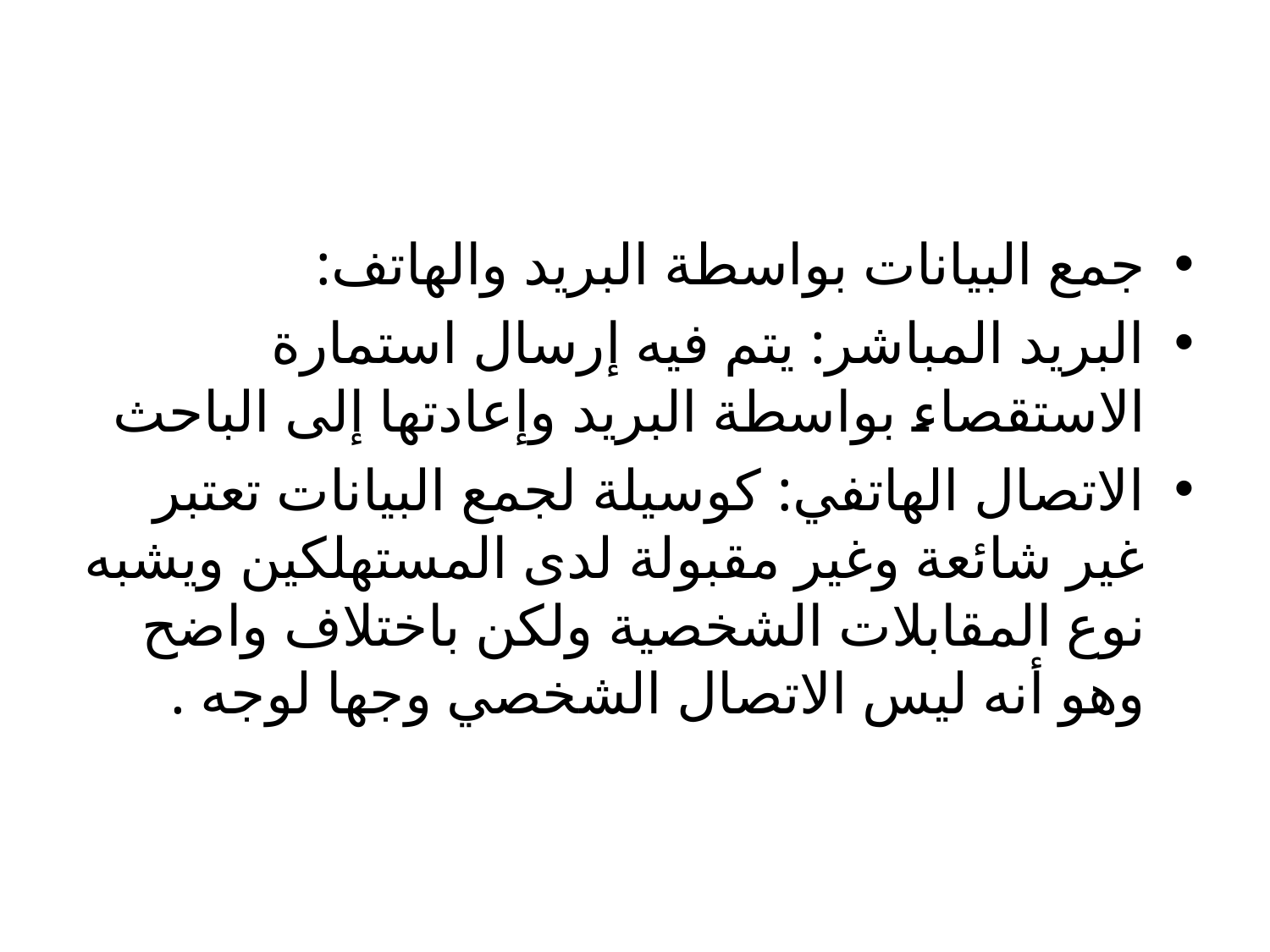

#
جمع البيانات بواسطة البريد والهاتف:
البريد المباشر: يتم فيه إرسال استمارة الاستقصاء بواسطة البريد وإعادتها إلى الباحث
الاتصال الهاتفي: كوسيلة لجمع البيانات تعتبر غير شائعة وغير مقبولة لدى المستهلكين ويشبه نوع المقابلات الشخصية ولكن باختلاف واضح وهو أنه ليس الاتصال الشخصي وجها لوجه .